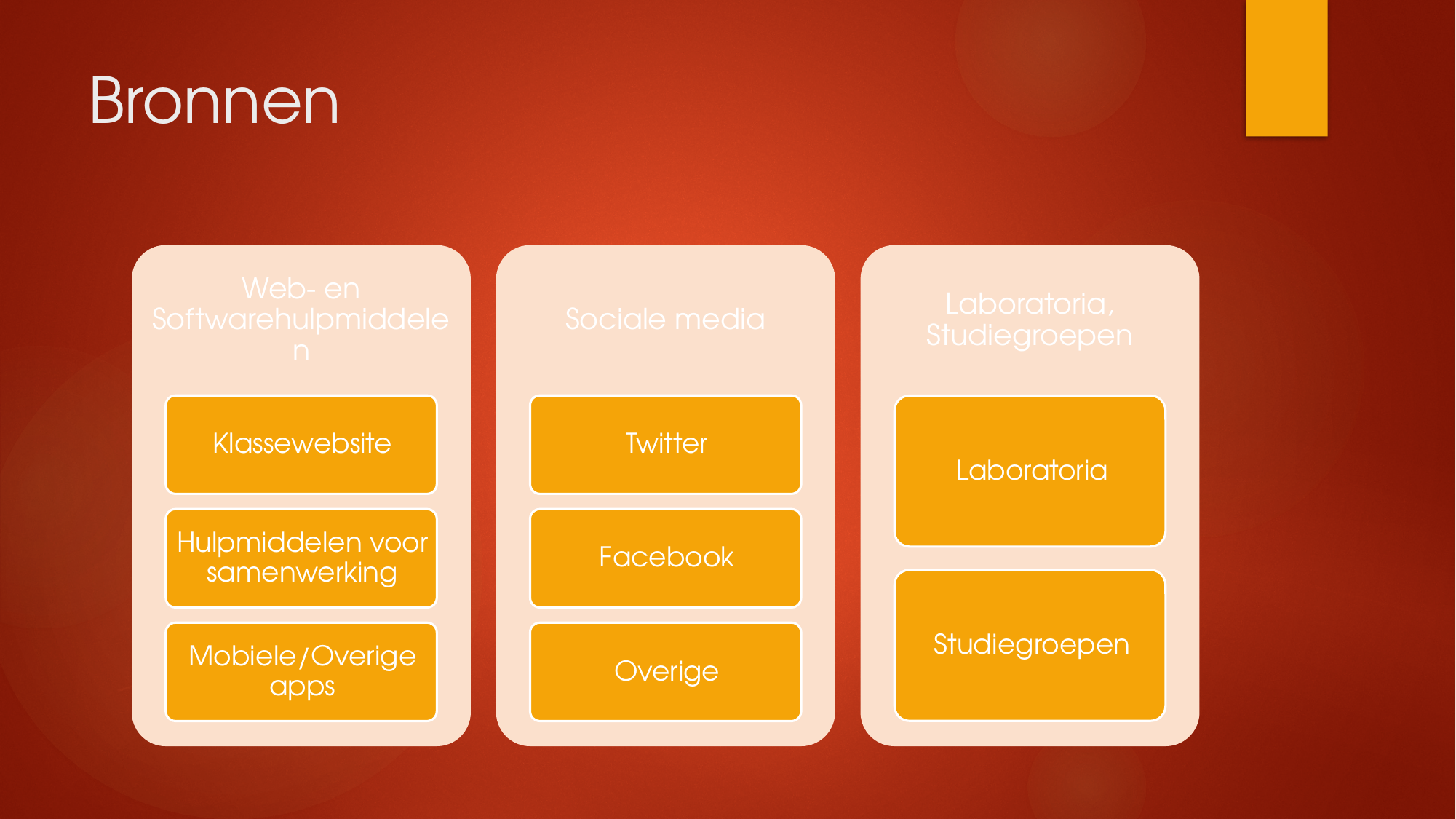

# Bronnen
Web- en Softwarehulpmiddelen
Klassewebsite
Hulpmiddelen voor samenwerking
Mobiele/Overige apps
Sociale media
Twitter
Facebook
Overige
Laboratoria, Studiegroepen
Laboratoria
Studiegroepen